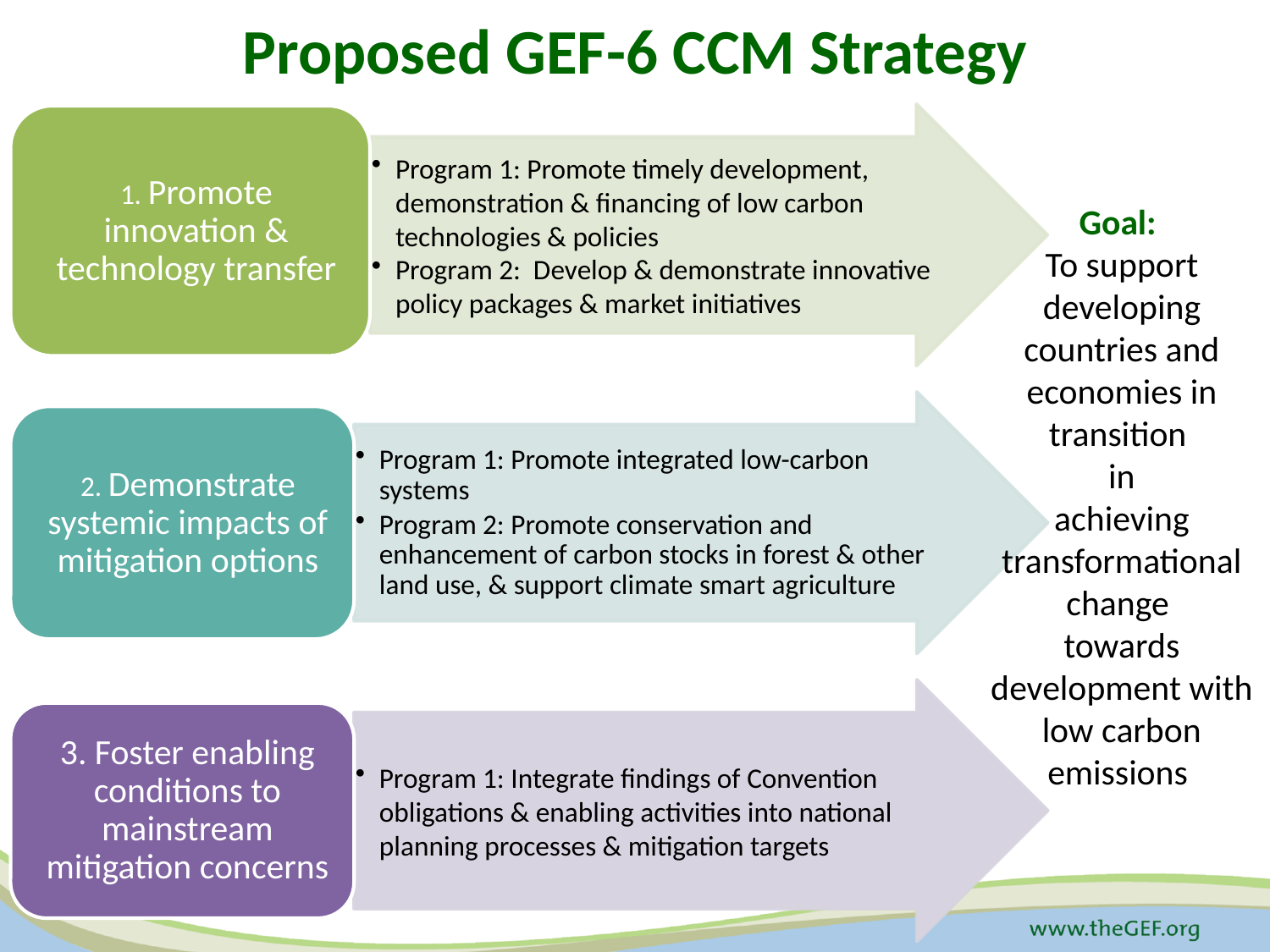

# Proposed GEF-6 CCM Strategy
Program 1: Promote timely development, demonstration & financing of low carbon technologies & policies
Program 2:  Develop & demonstrate innovative policy packages & market initiatives
1. Promote innovation & technology transfer
Program 1: Promote integrated low-carbon systems
Program 2: Promote conservation and enhancement of carbon stocks in forest & other land use, & support climate smart agriculture
2. Demonstrate systemic impacts of mitigation options
Program 1: Integrate findings of Convention obligations & enabling activities into national planning processes & mitigation targets
3. Foster enabling conditions to mainstream mitigation concerns
Goal:
To support developing countries and economies in transition
in
achieving transformational change
towards development with low carbon emissions